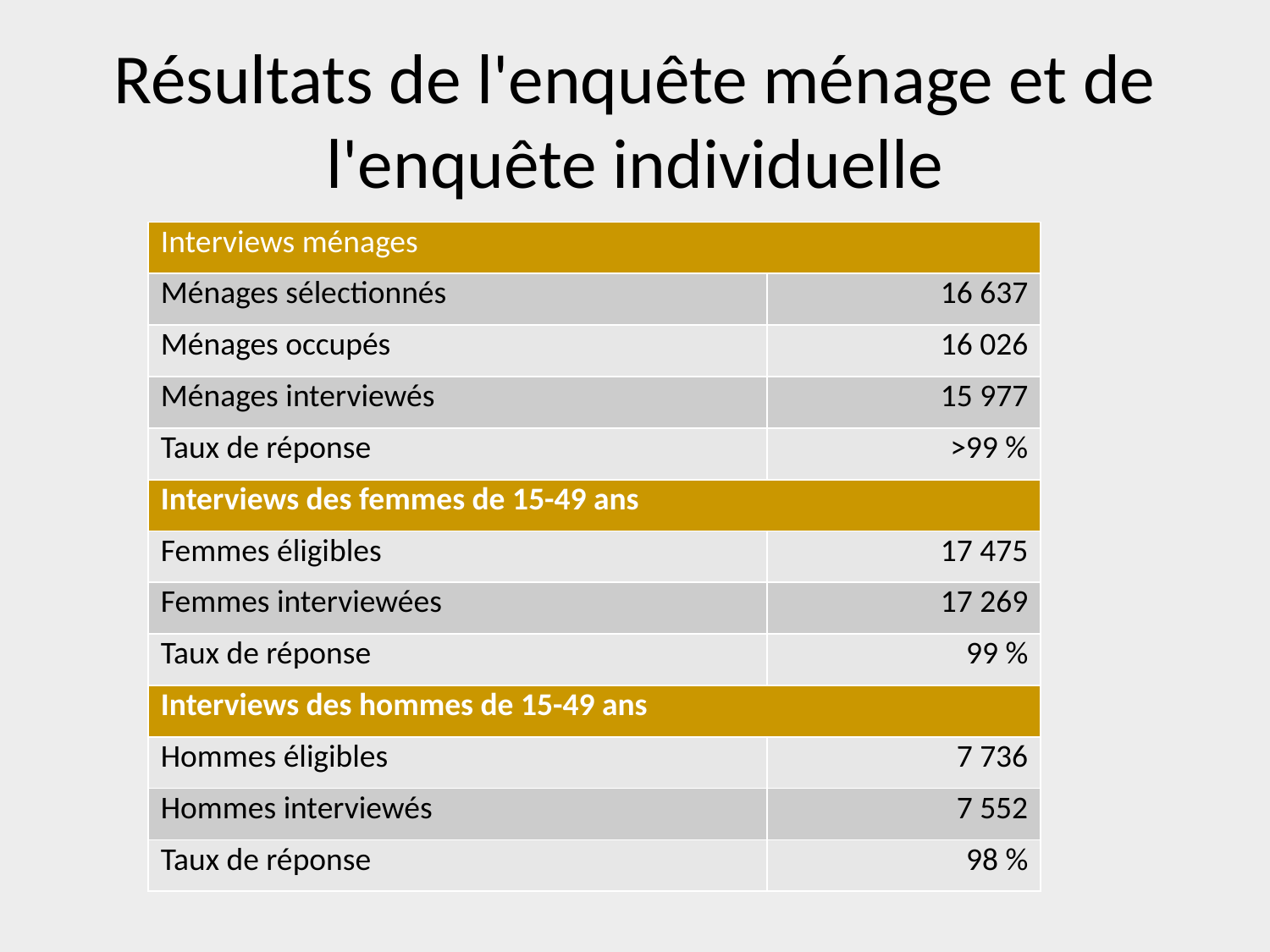

# Résultats de l'enquête ménage et de l'enquête individuelle
| Interviews ménages |  |
| --- | --- |
| Ménages sélectionnés | 16 637 |
| Ménages occupés | 16 026 |
| Ménages interviewés | 15 977 |
| Taux de réponse | >99 % |
| Interviews des femmes de 15-49 ans |  |
| Femmes éligibles | 17 475 |
| Femmes interviewées | 17 269 |
| Taux de réponse | 99 % |
| Interviews des hommes de 15-49 ans |  |
| Hommes éligibles | 7 736 |
| Hommes interviewés | 7 552 |
| Taux de réponse | 98 % |